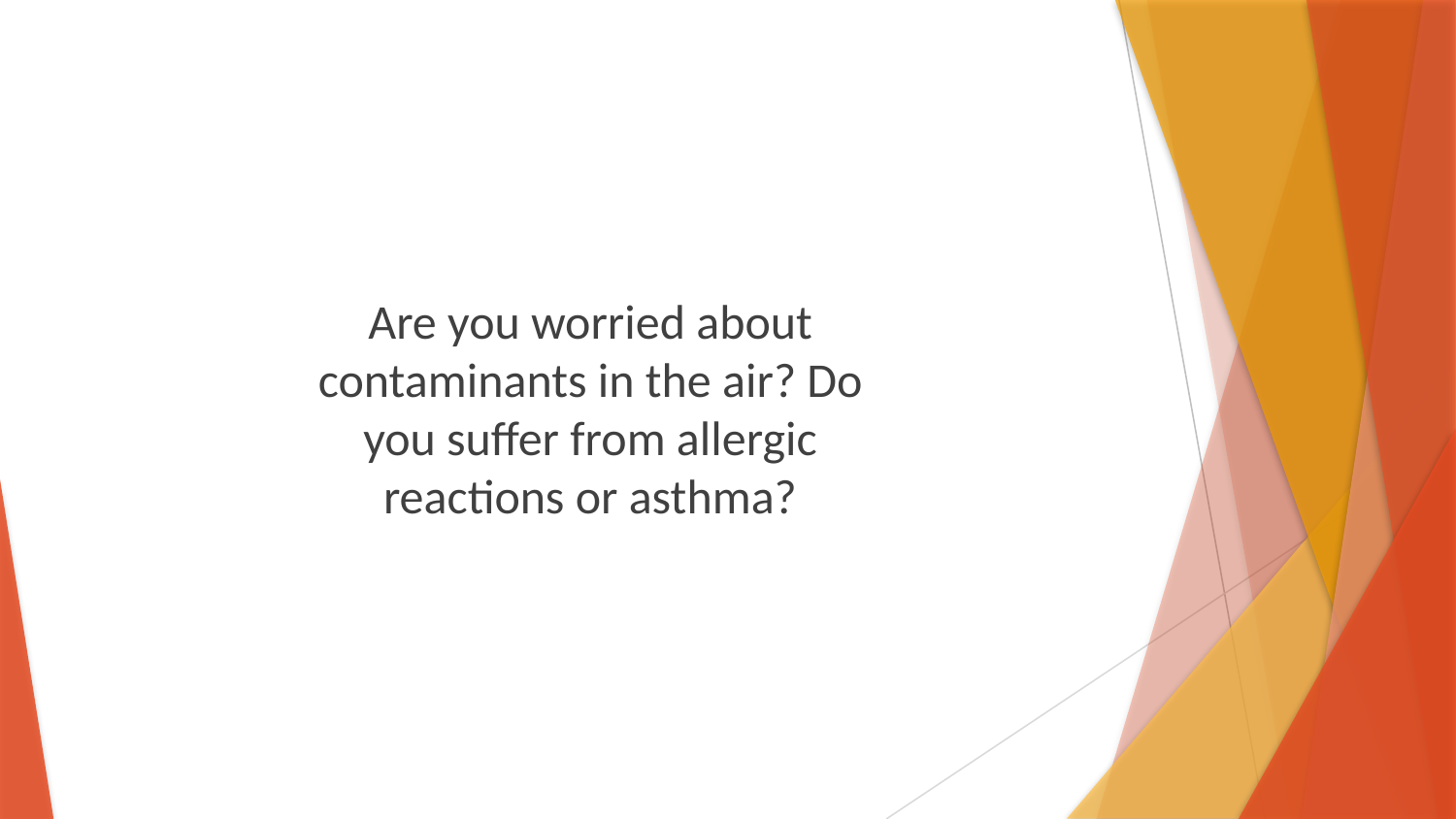

Are you worried about contaminants in the air? Do you suffer from allergic reactions or asthma?